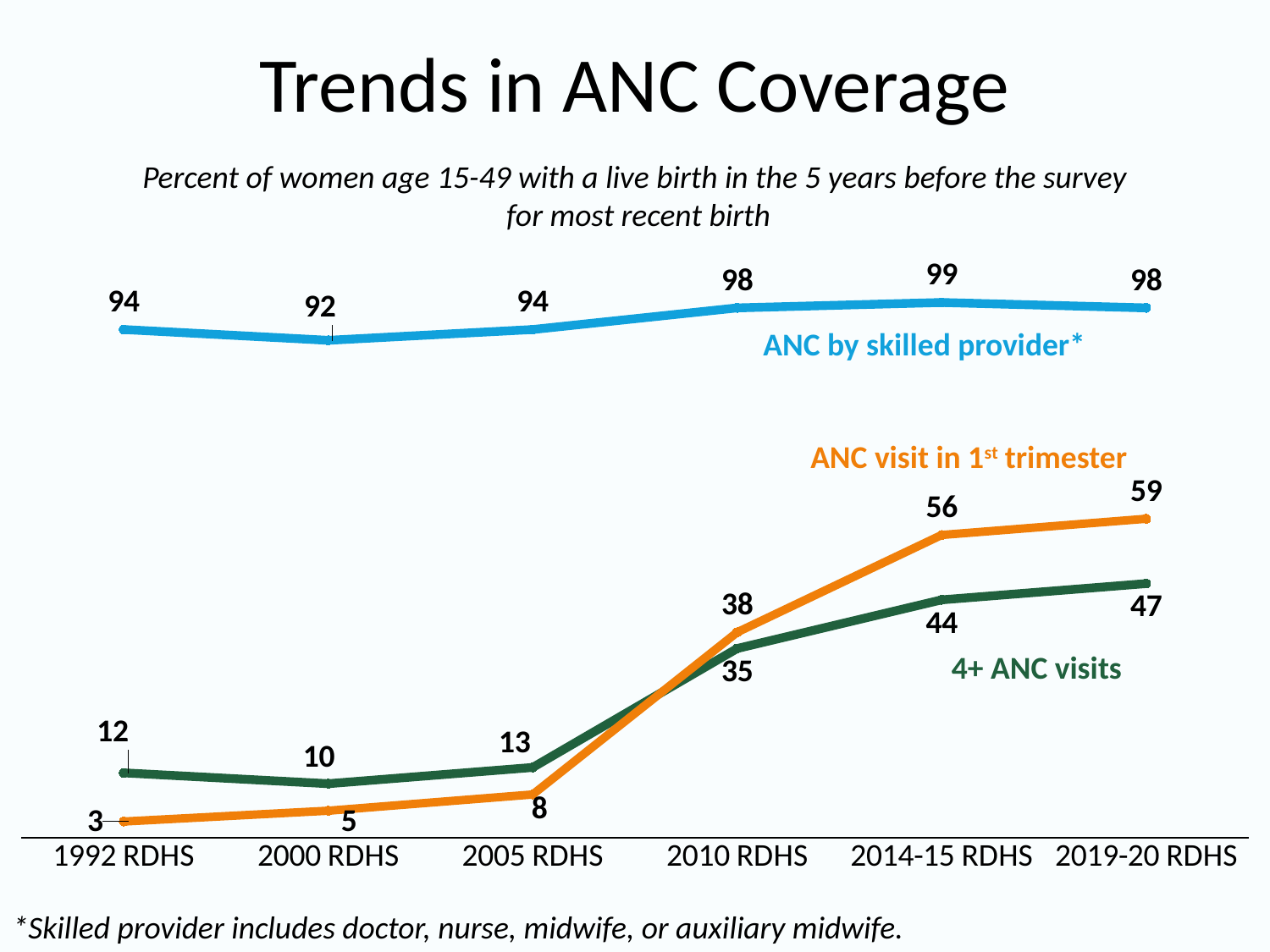

# Trends in ANC Coverage
Percent of women age 15-49 with a live birth in the 5 years before the survey
 for most recent birth

### Chart

| Category | ANC skilled | 4+ | 1st trimester |
|---|---|---|---|
| 1992 RDHS | 94.0 | 12.0 | 3.0 |
| 2000 RDHS | 92.0 | 10.0 | 5.0 |
| 2005 RDHS | 94.0 | 13.0 | 8.0 |
| 2010 RDHS | 98.0 | 35.0 | 38.0 |
| 2014-15 RDHS | 99.0 | 44.0 | 56.0 |
| 2019-20 RDHS | 98.0 | 47.0 | 59.0 |
ANC by skilled provider*
ANC visit in 1st trimester
4+ ANC visits
*Skilled provider includes doctor, nurse, midwife, or auxiliary midwife.